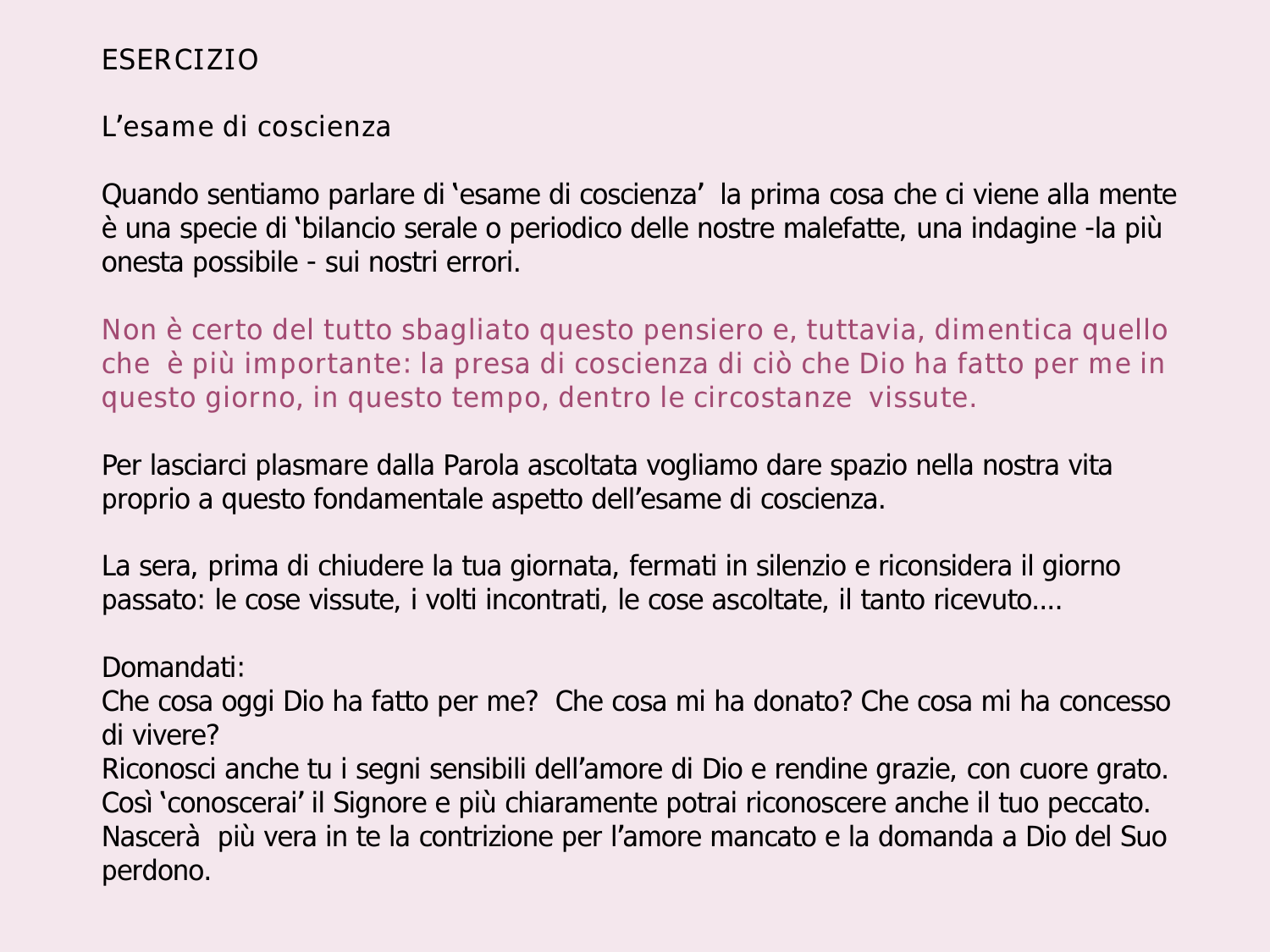

ESERCIZIO

L’esame di coscienza

Quando sentiamo parlare di ‘esame di coscienza’  la prima cosa che ci viene alla mente è una specie di ‘bilancio serale o periodico delle nostre malefatte, una indagine -la più onesta possibile - sui nostri errori.

Non è certo del tutto sbagliato questo pensiero e, tuttavia, dimentica quello che  è più importante: la presa di coscienza di ciò che Dio ha fatto per me in questo giorno, in questo tempo, dentro le circostanze  vissute.

Per lasciarci plasmare dalla Parola ascoltata vogliamo dare spazio nella nostra vita proprio a questo fondamentale aspetto dell’esame di coscienza.

La sera, prima di chiudere la tua giornata, fermati in silenzio e riconsidera il giorno passato: le cose vissute, i volti incontrati, le cose ascoltate, il tanto ricevuto….

Domandati:
Che cosa oggi Dio ha fatto per me?  Che cosa mi ha donato? Che cosa mi ha concesso di vivere?
Riconosci anche tu i segni sensibili dell’amore di Dio e rendine grazie, con cuore grato.
Così ‘conoscerai’ il Signore e più chiaramente potrai riconoscere anche il tuo peccato. Nascerà  più vera in te la contrizione per l’amore mancato e la domanda a Dio del Suo perdono.